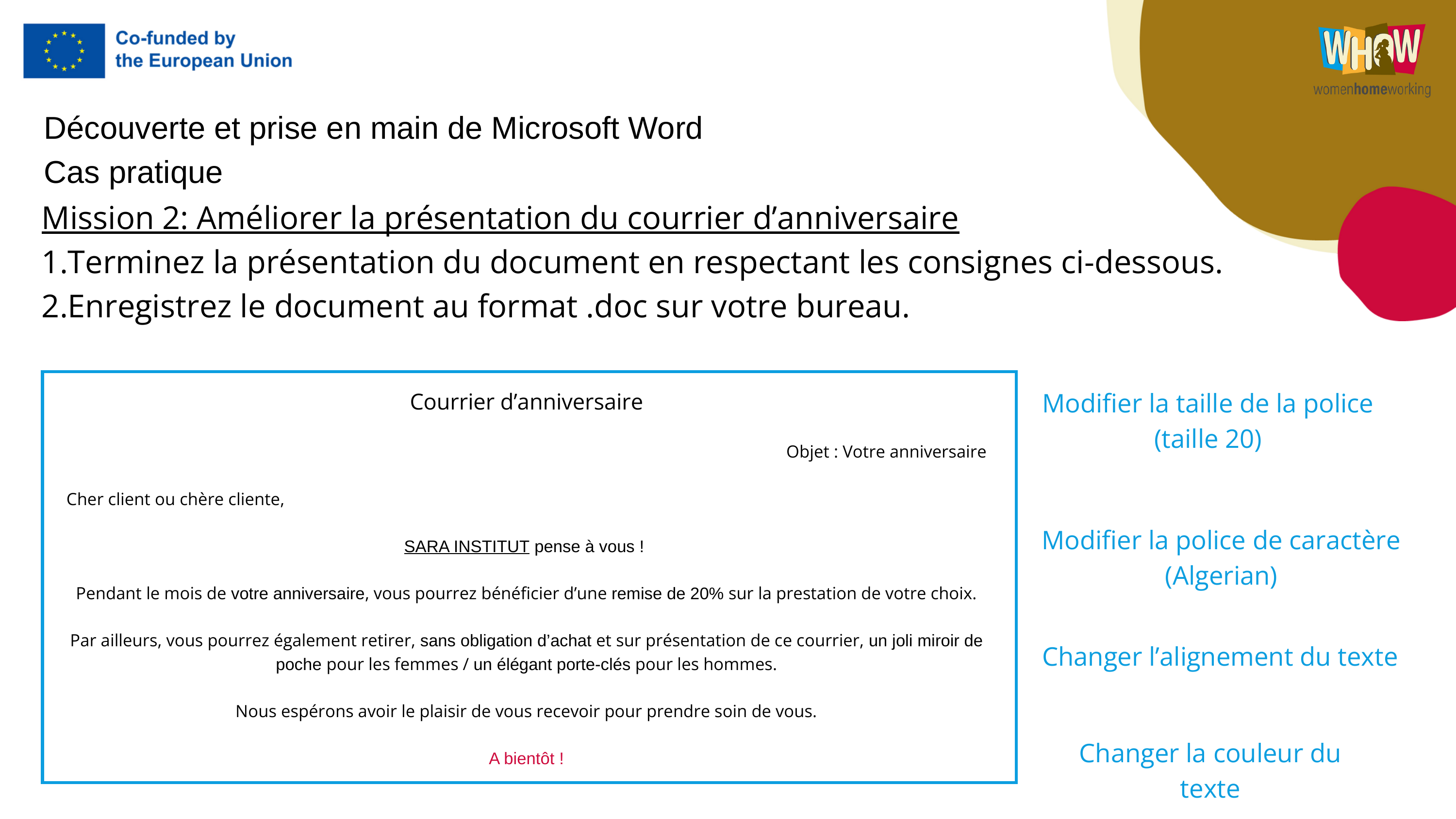

Découverte et prise en main de Microsoft Word
Cas pratique
Mission 2: Améliorer la présentation du courrier d’anniversaire
1.Terminez la présentation du document en respectant les consignes ci-dessous.
2.Enregistrez le document au format .doc sur votre bureau.

Modifier la taille de la police
(taille 20)
Courrier d’anniversaire

Objet : Votre anniversaire

Cher client ou chère cliente,

SARA INSTITUT pense à vous !

Pendant le mois de votre anniversaire, vous pourrez bénéficier d’une remise de 20% sur la prestation de votre choix.

Par ailleurs, vous pourrez également retirer, sans obligation d’achat et sur présentation de ce courrier, un joli miroir de poche pour les femmes / un élégant porte-clés pour les hommes.

Nous espérons avoir le plaisir de vous recevoir pour prendre soin de vous.

A bientôt !

Modifier la police de caractère (Algerian)
Changer l’alignement du texte
Changer la couleur du texte